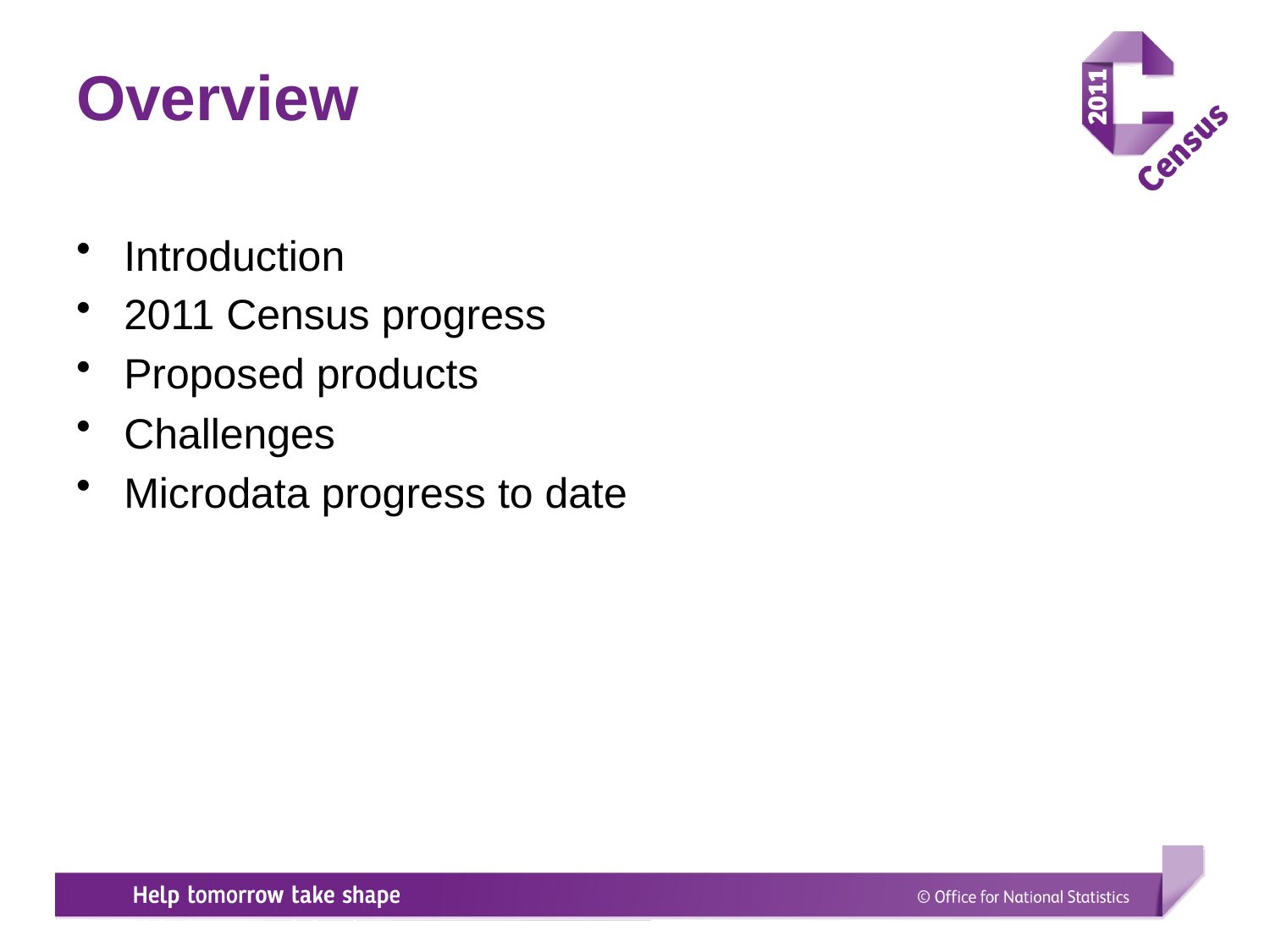

# Overview
Introduction
2011 Census progress
Proposed products
Challenges
Microdata progress to date